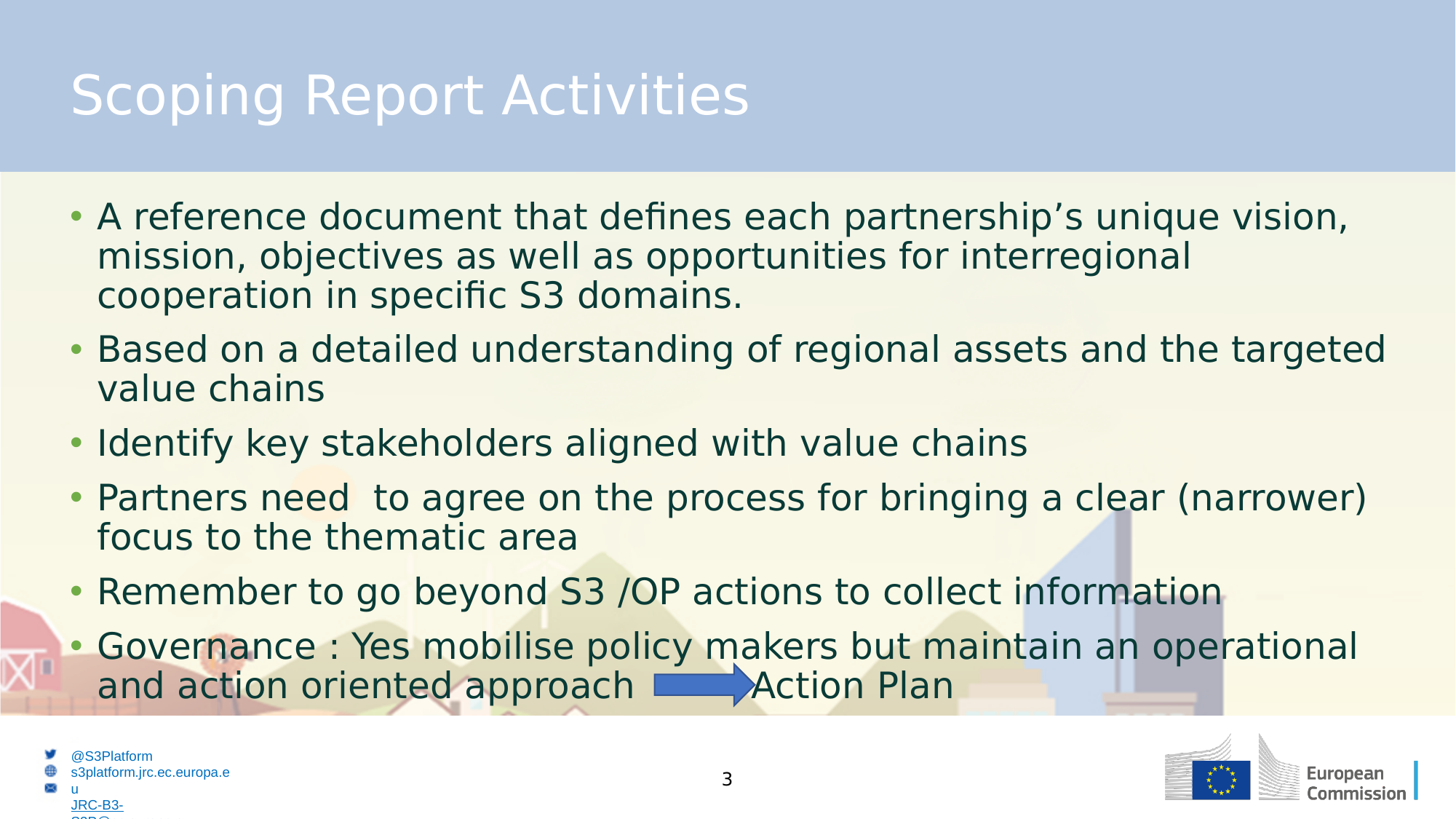

Scoping Report Activities
A reference document that defines each partnership’s unique vision, mission, objectives as well as opportunities for interregional cooperation in specific S3 domains.
Based on a detailed understanding of regional assets and the targeted  value chains
Identify key stakeholders aligned with value chains
Partners need  to agree on the process for bringing a clear (narrower) focus to the thematic area
Remember to go beyond S3 /OP actions to collect information
Governance : Yes mobilise policy makers but maintain an operational and action oriented approach          Action Plan

3